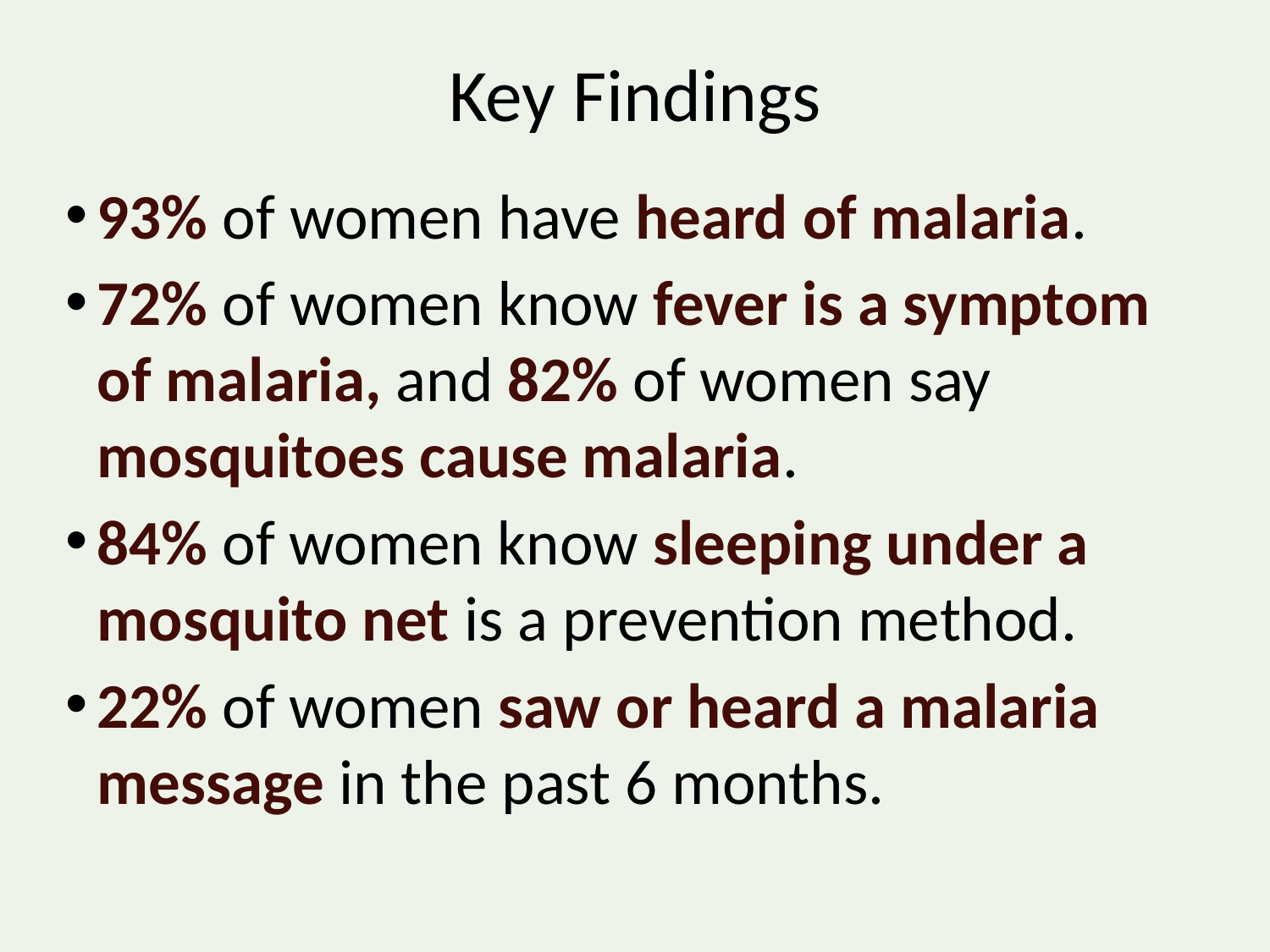

Key Findings
93% of women have heard of malaria.
72% of women know fever is a symptom of malaria, and 82% of women say mosquitoes cause malaria.
84% of women know sleeping under a mosquito net is a prevention method.
22% of women saw or heard a malaria message in the past 6 months.